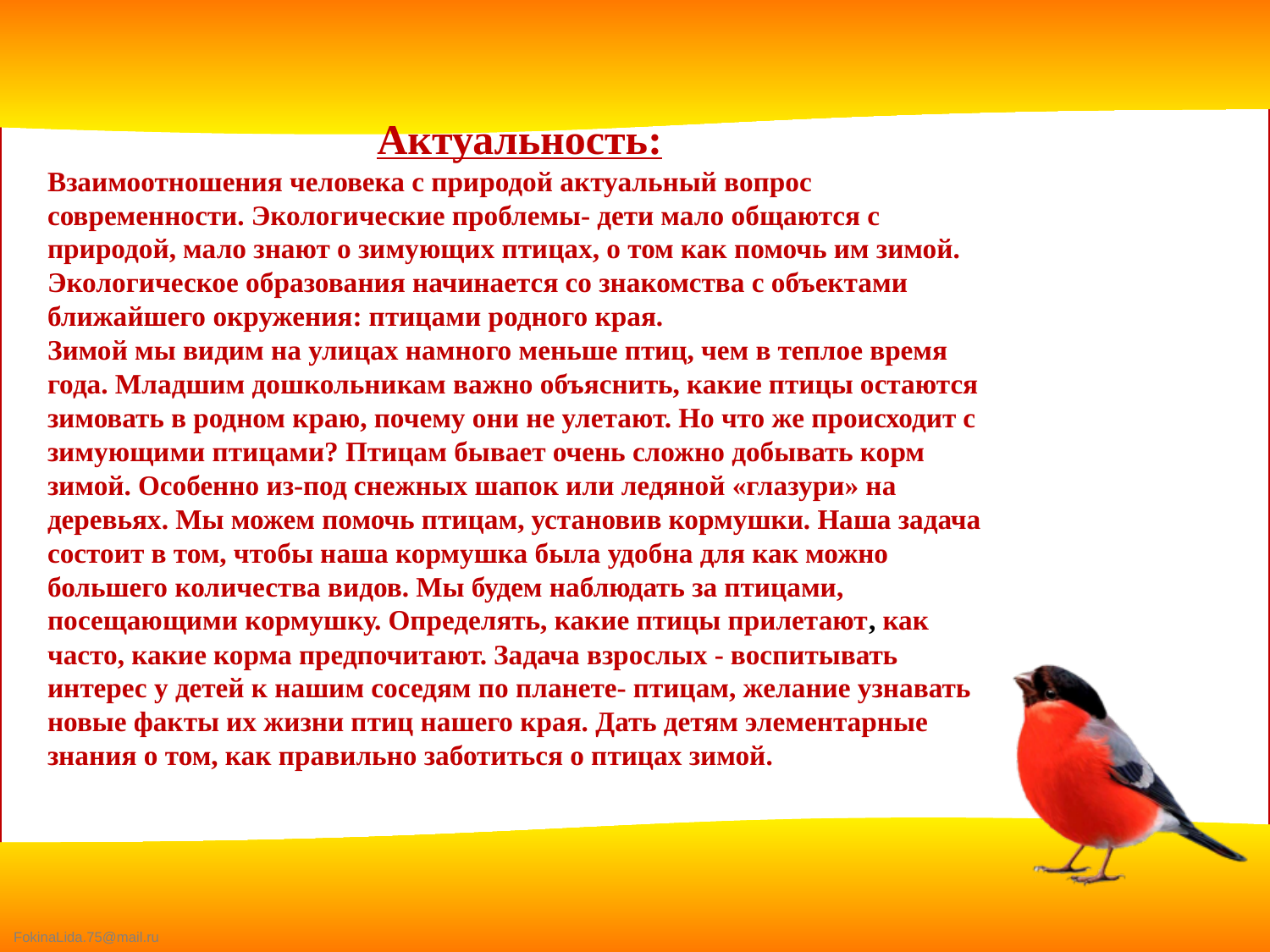

Актуальность:
Взаимоотношения человека с природой актуальный вопрос современности. Экологические проблемы- дети мало общаются с природой, мало знают о зимующих птицах, о том как помочь им зимой. Экологическое образования начинается со знакомства с объектами ближайшего окружения: птицами родного края.
Зимой мы видим на улицах намного меньше птиц, чем в теплое время года. Младшим дошкольникам важно объяснить, какие птицы остаются зимовать в родном краю, почему они не улетают. Но что же происходит с зимующими птицами? Птицам бывает очень сложно добывать корм зимой. Особенно из-под снежных шапок или ледяной «глазури» на деревьях. Мы можем помочь птицам, установив кормушки. Наша задача состоит в том, чтобы наша кормушка была удобна для как можно большего количества видов. Мы будем наблюдать за птицами, посещающими кормушку. Определять, какие птицы прилетают, как часто, какие корма предпочитают. Задача взрослых - воспитывать интерес у детей к нашим соседям по планете- птицам, желание узнавать новые факты их жизни птиц нашего края. Дать детям элементарные знания о том, как правильно заботиться о птицах зимой.